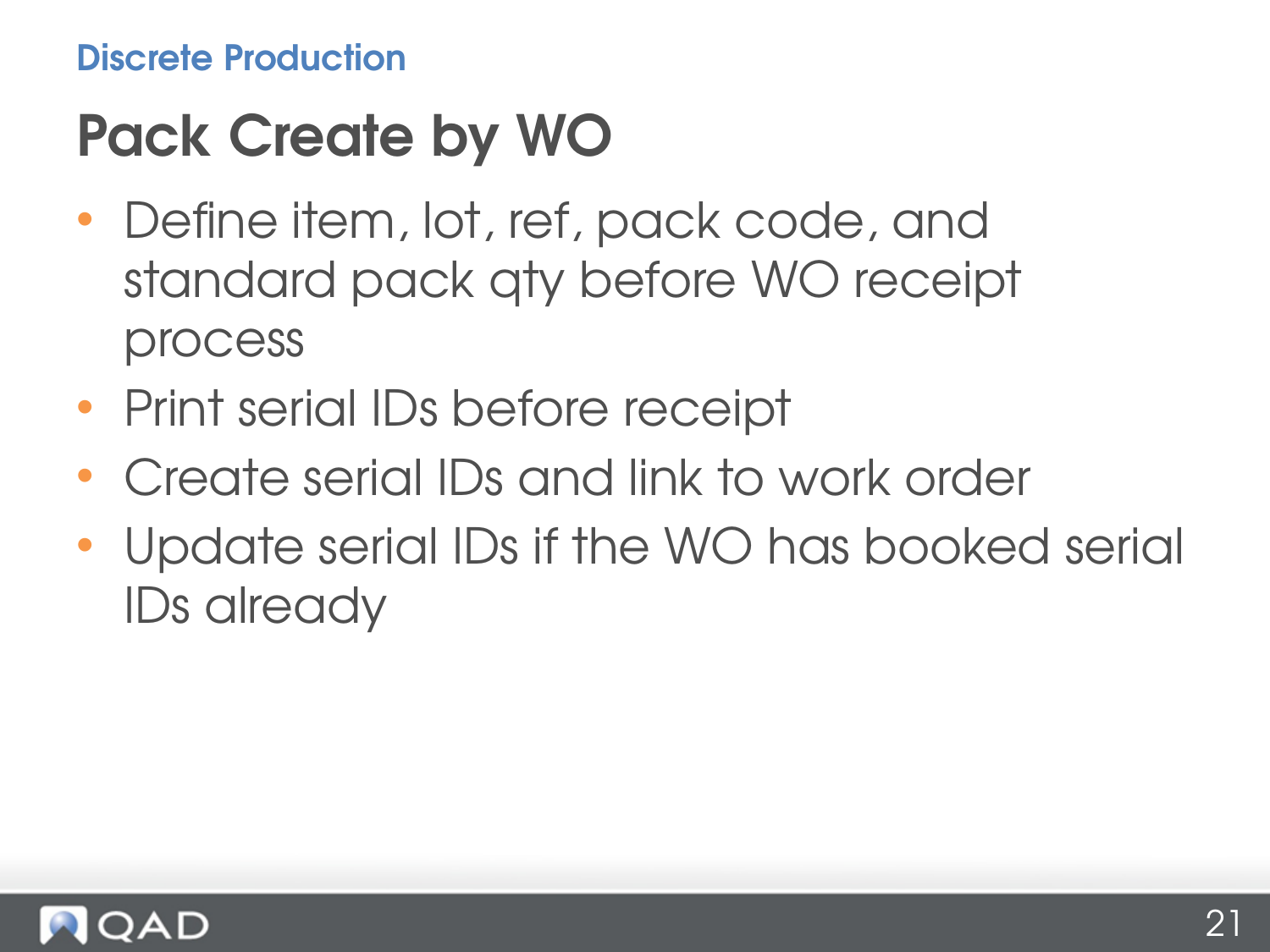

Discrete Production
# Pack Create by WO
Define item, lot, ref, pack code, and standard pack qty before WO receipt process
Print serial IDs before receipt
Create serial IDs and link to work order
Update serial IDs if the WO has booked serial IDs already
21